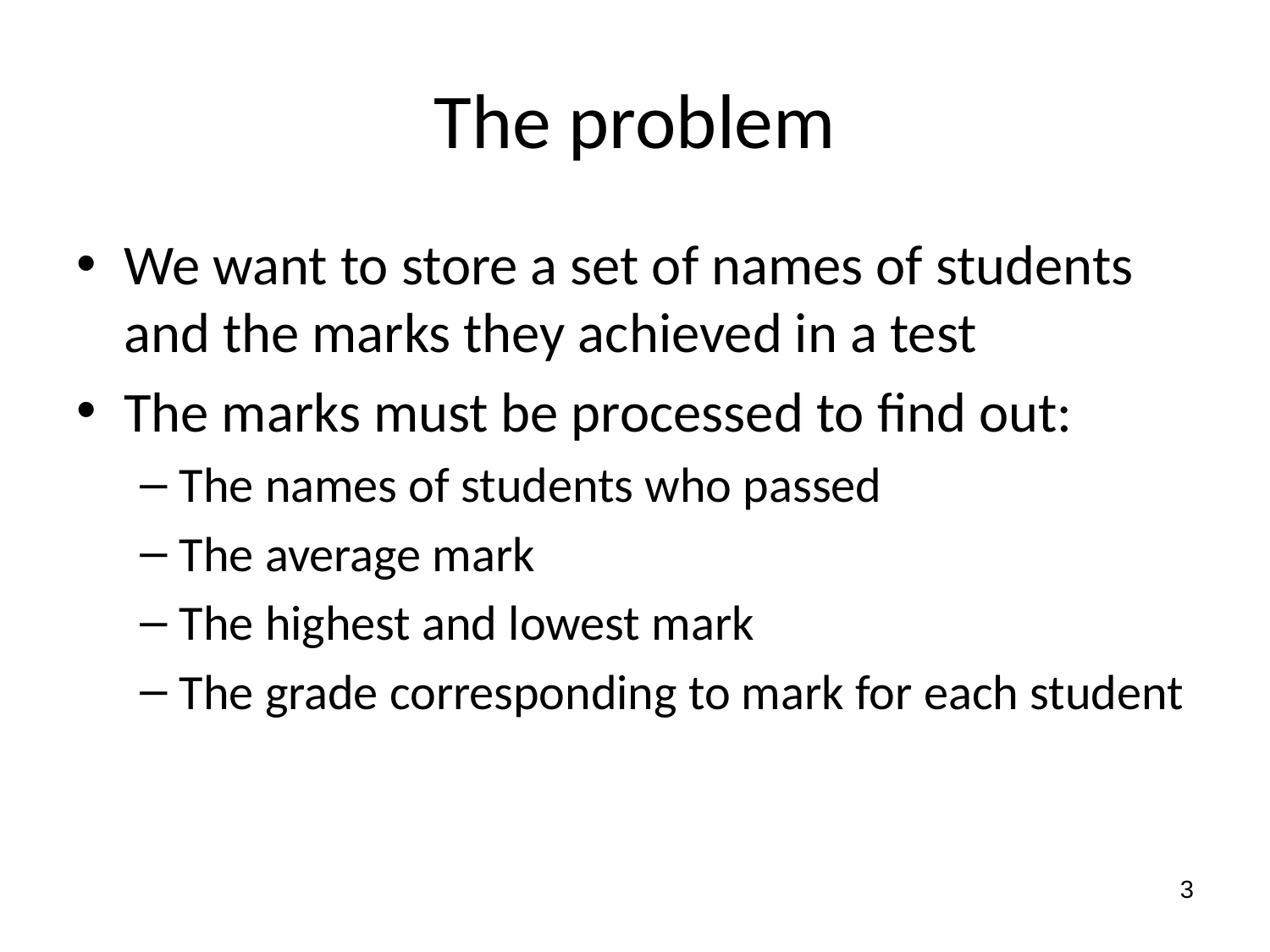

# The problem
We want to store a set of names of students and the marks they achieved in a test
The marks must be processed to find out:
The names of students who passed
The average mark
The highest and lowest mark
The grade corresponding to mark for each student
3